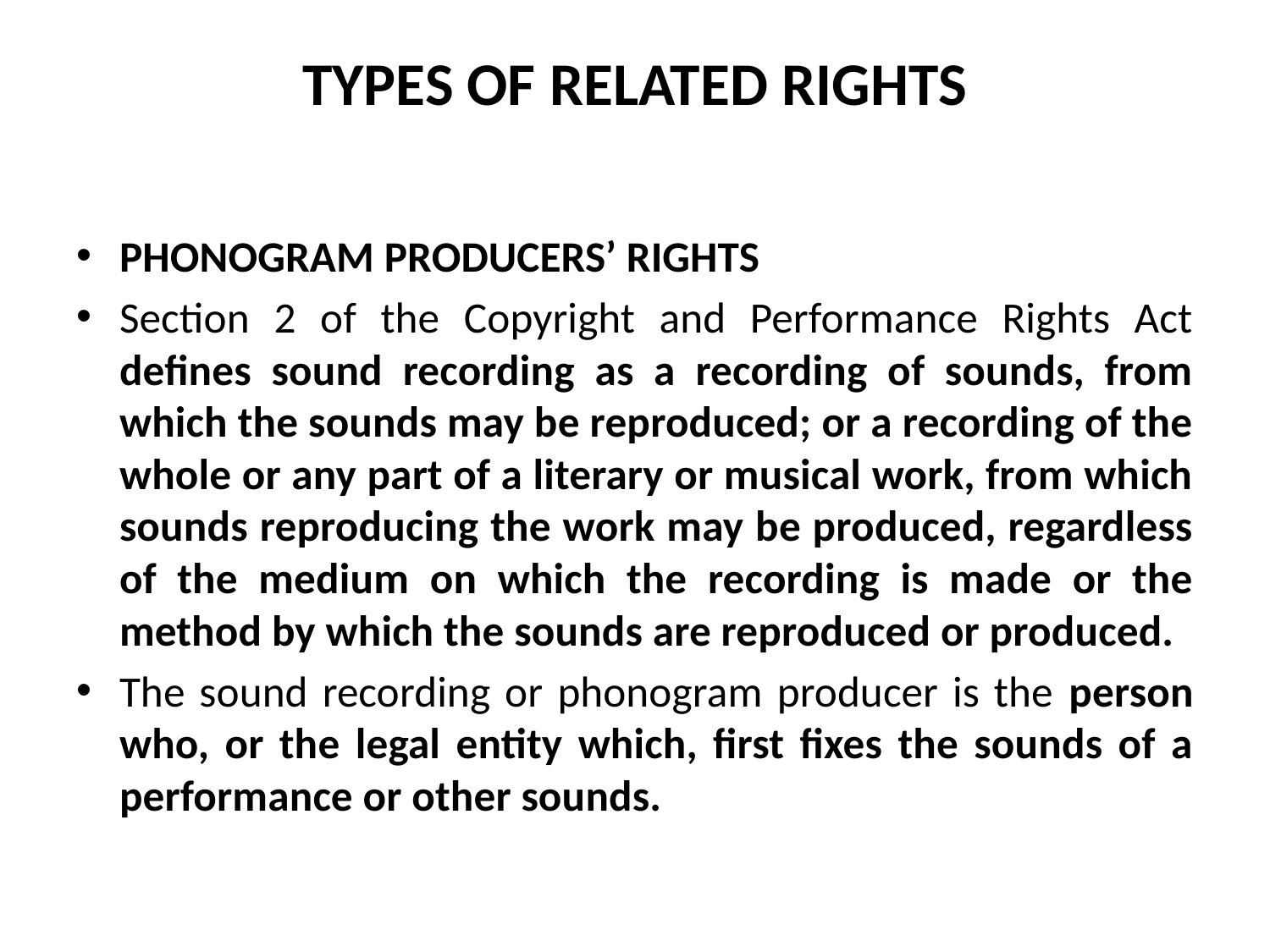

# TYPES OF RELATED RIGHTS
PHONOGRAM PRODUCERS’ RIGHTS
Section 2 of the Copyright and Performance Rights Act defines sound recording as a recording of sounds, from which the sounds may be reproduced; or a recording of the whole or any part of a literary or musical work, from which sounds reproducing the work may be produced, regardless of the medium on which the recording is made or the method by which the sounds are reproduced or produced.
The sound recording or phonogram producer is the person who, or the legal entity which, first fixes the sounds of a performance or other sounds.